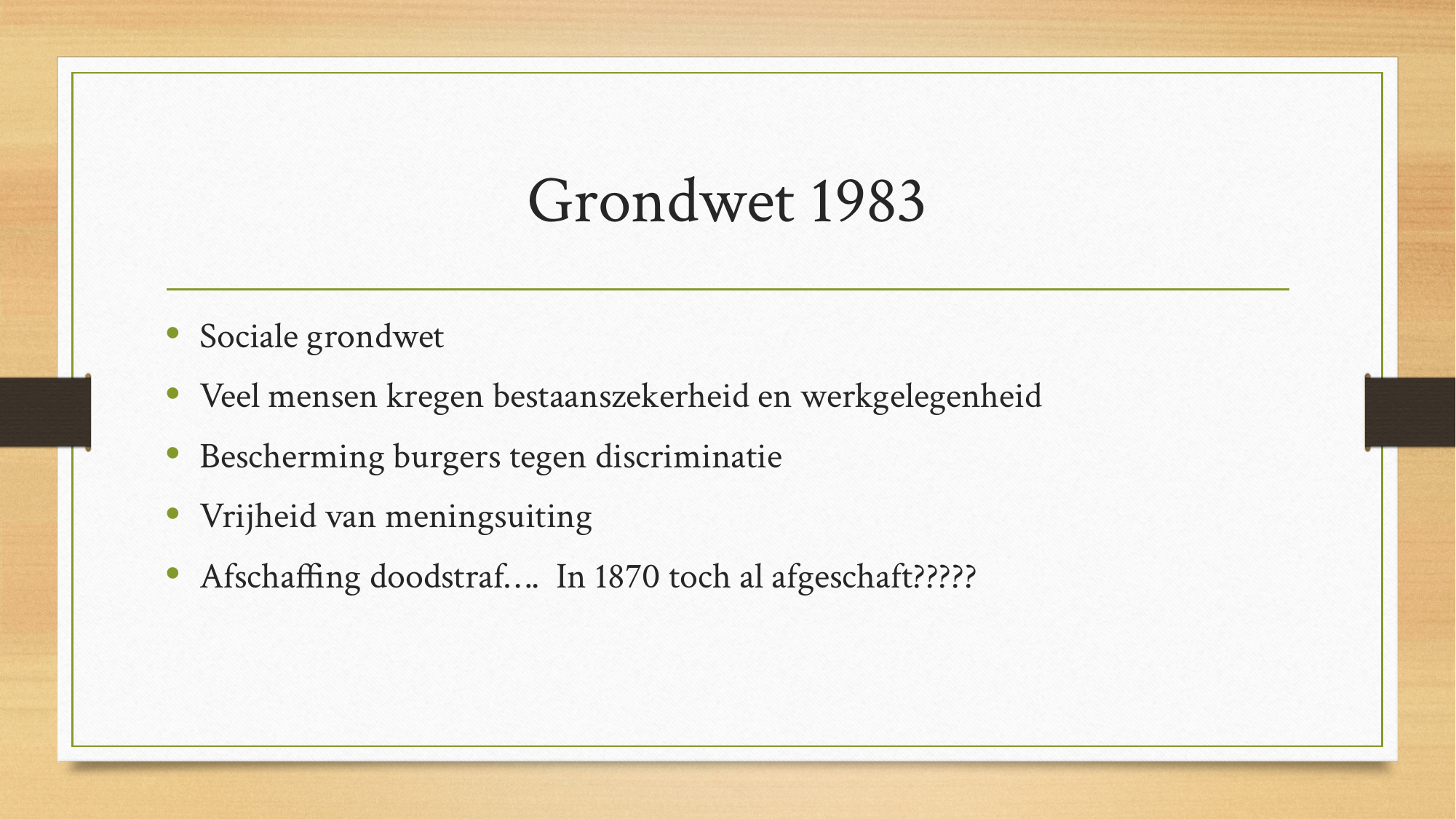

# Grondwet 1983
Sociale grondwet
Veel mensen kregen bestaanszekerheid en werkgelegenheid
Bescherming burgers tegen discriminatie
Vrijheid van meningsuiting
Afschaffing doodstraf….  In 1870 toch al afgeschaft?????